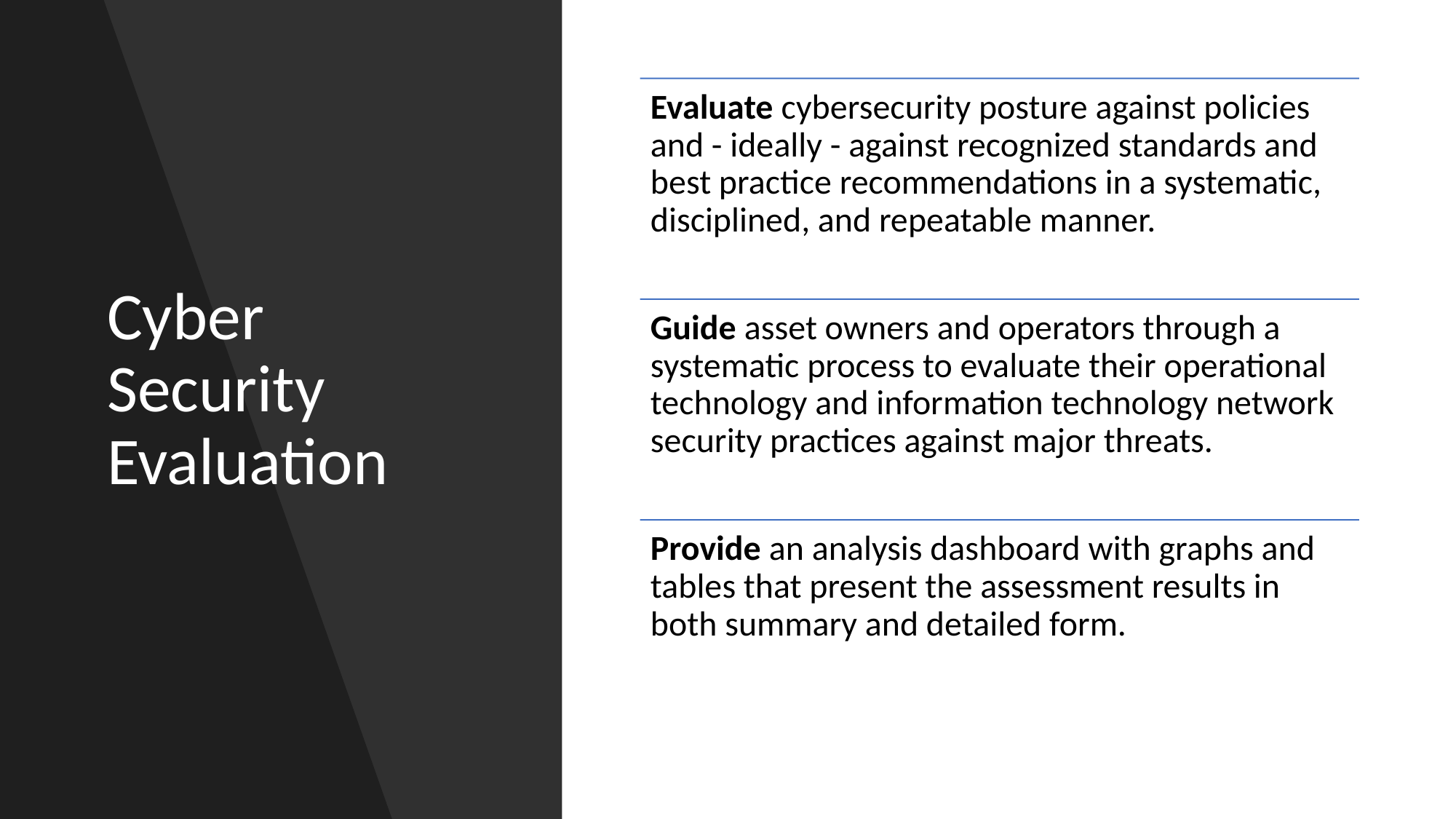

# Cyber Security Evaluation
Evaluate cybersecurity posture against policies and - ideally - against recognized standards and best practice recommendations in a systematic, disciplined, and repeatable manner.
Guide asset owners and operators through a systematic process to evaluate their operational technology and information technology network security practices against major threats.
Provide an analysis dashboard with graphs and tables that present the assessment results in both summary and detailed form.